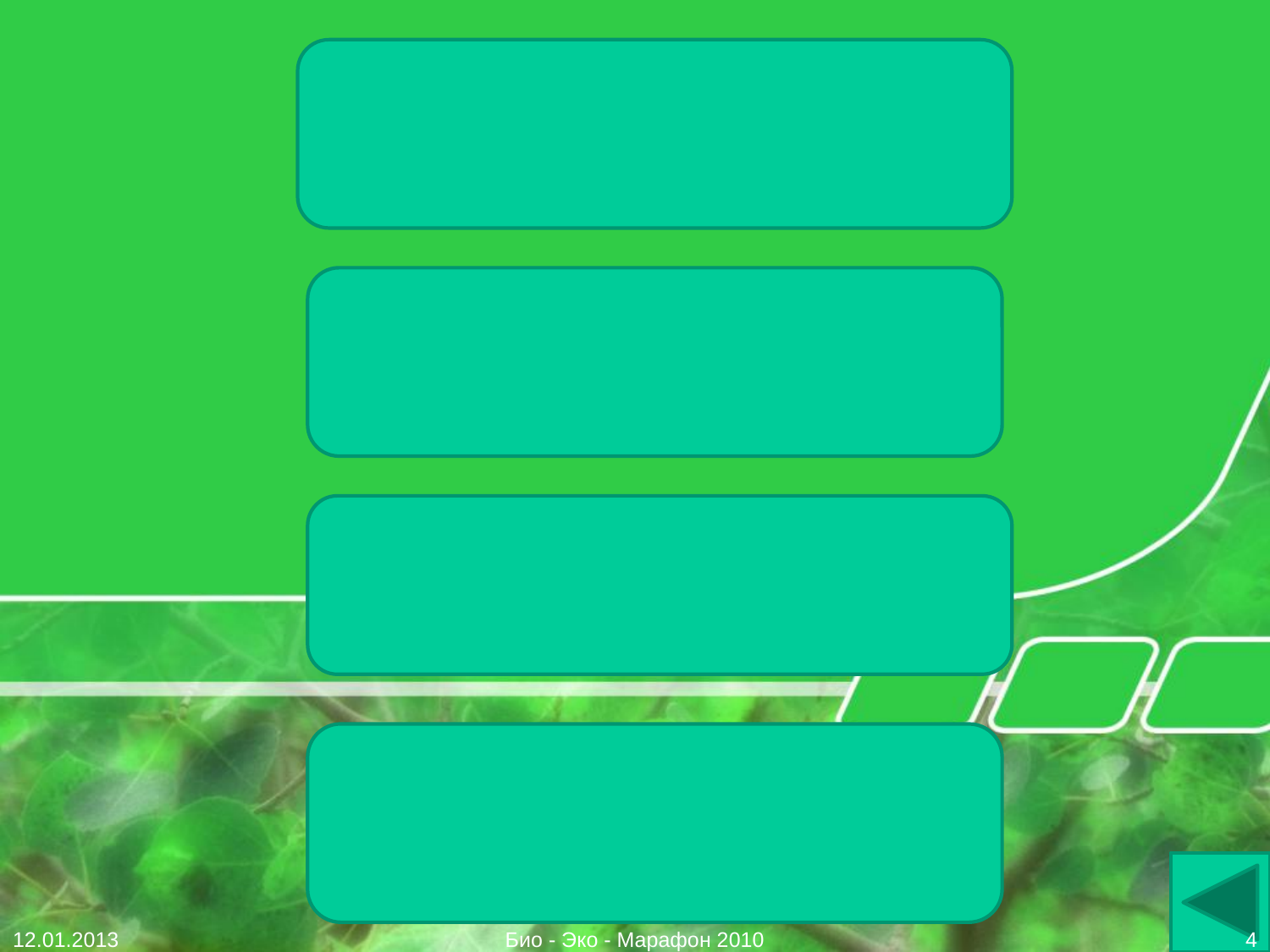

Незатушенный костёр

Окурок или спичка

Битое стекло

Горящая трава

12.01.2013
Био - Эко - Марафон 2010
4